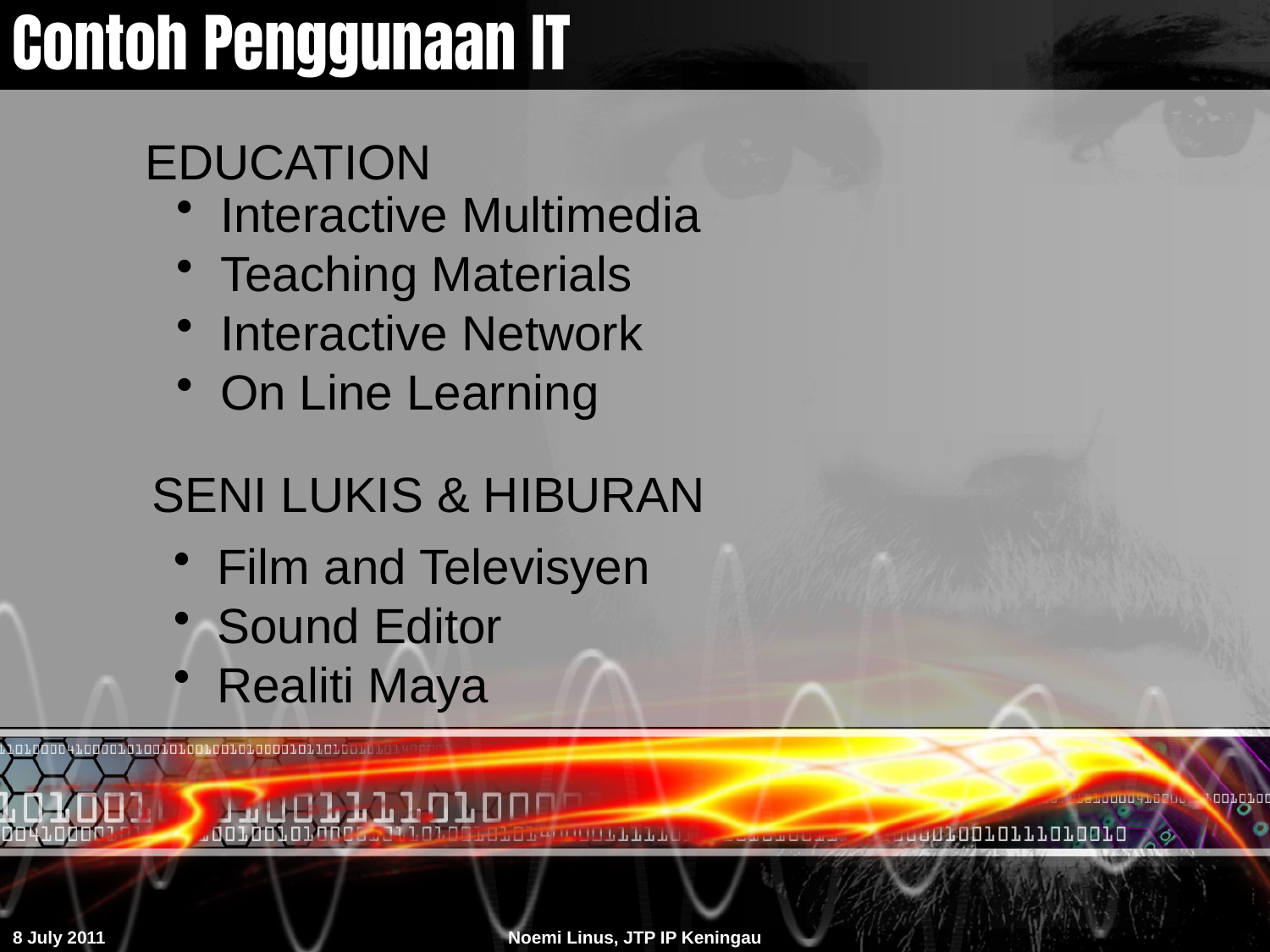

Contoh Penggunaan IT
EDUCATION
 Interactive Multimedia
 Teaching Materials
 Interactive Network
 On Line Learning
SENI LUKIS & HIBURAN
 Film and Televisyen
 Sound Editor
 Realiti Maya
8 July 2011
Noemi Linus, JTP IP Keningau